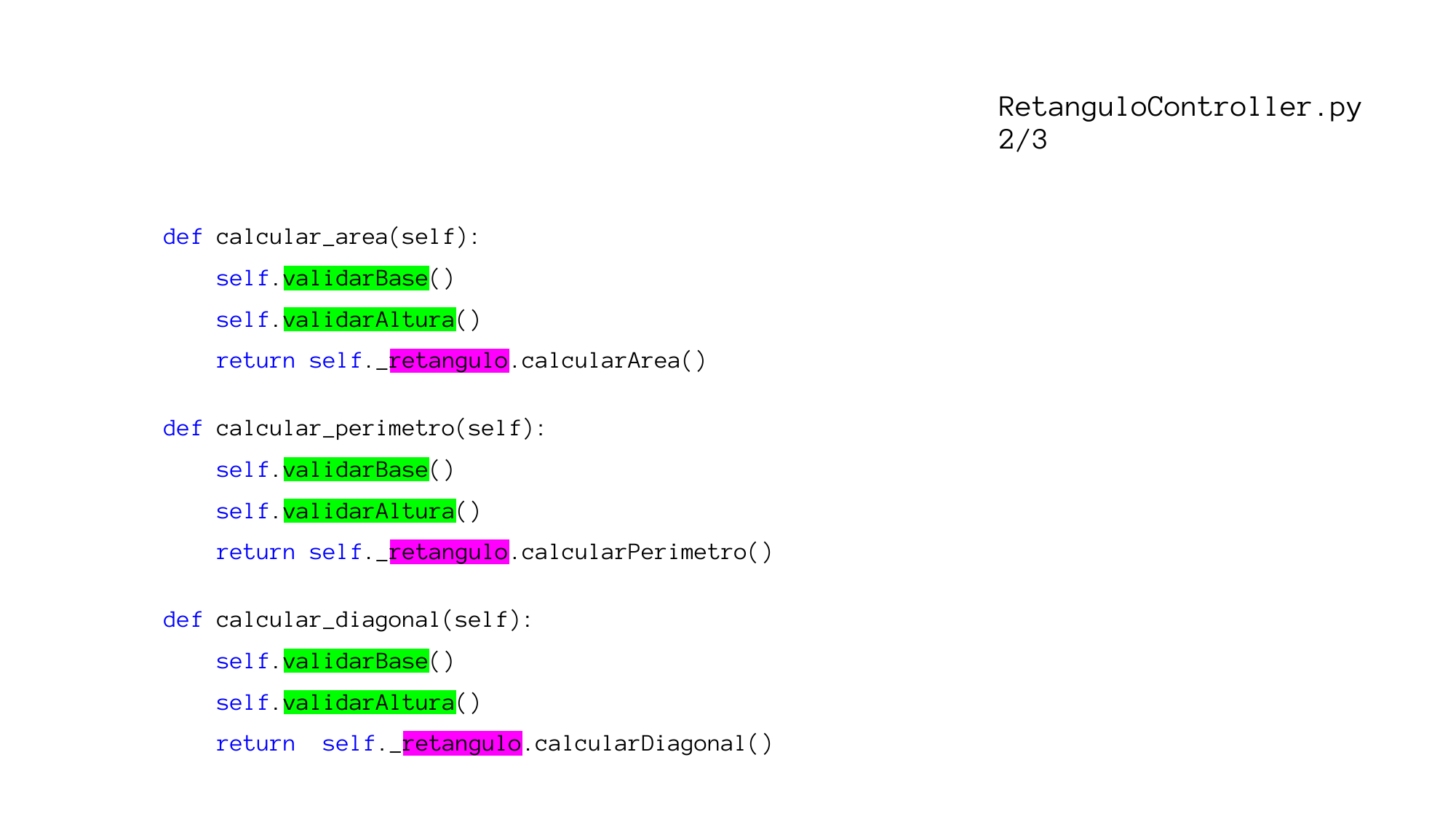

# RetanguloController.py 2/3
    def calcular_area(self):
        self.validarBase()
        self.validarAltura()
        return self._retangulo.calcularArea()
    def calcular_perimetro(self):
        self.validarBase()
        self.validarAltura()
        return self._retangulo.calcularPerimetro()
    def calcular_diagonal(self):
        self.validarBase()
        self.validarAltura()
        return  self._retangulo.calcularDiagonal()